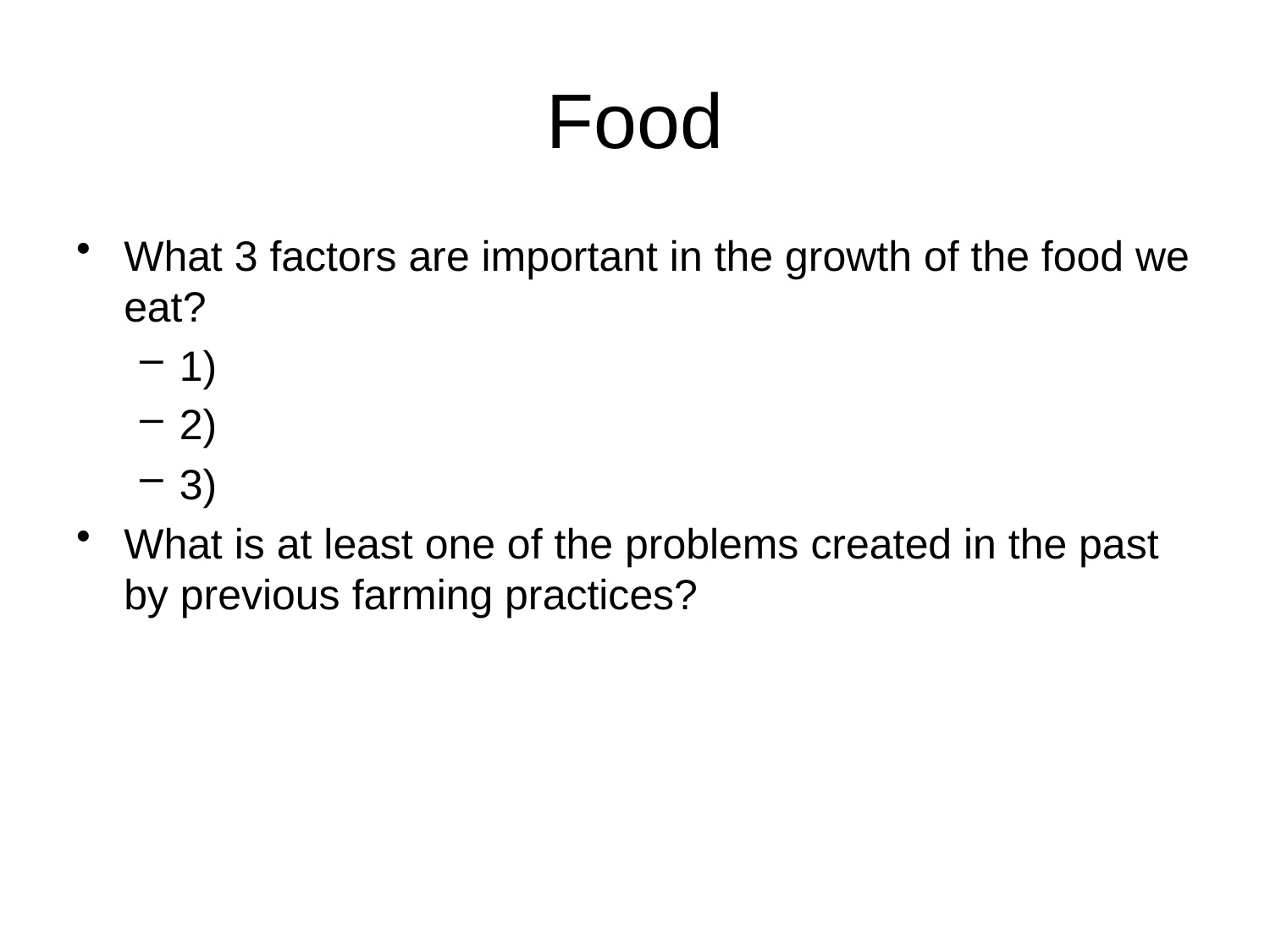

# Food
What 3 factors are important in the growth of the food we eat?
1)
2)
3)
What is at least one of the problems created in the past by previous farming practices?